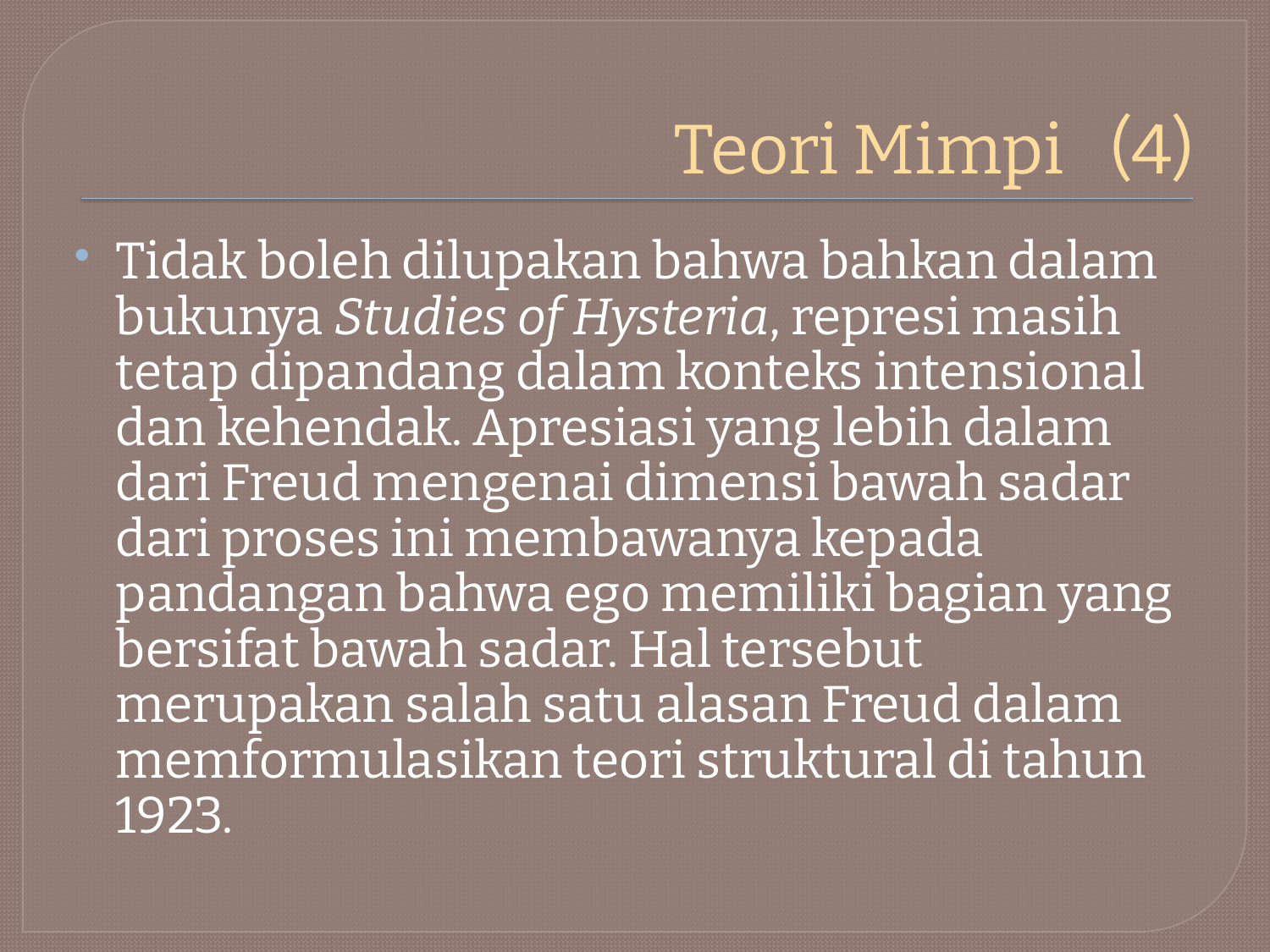

# Teori Mimpi					(4)
Tidak boleh dilupakan bahwa bahkan dalam bukunya Studies of Hysteria, represi masih tetap dipandang dalam konteks intensional dan kehendak. Apresiasi yang lebih dalam dari Freud mengenai dimensi bawah sadar dari proses ini membawanya kepada pandangan bahwa ego memiliki bagian yang bersifat bawah sadar. Hal tersebut merupakan salah satu alasan Freud dalam memformulasikan teori struktural di tahun 1923.